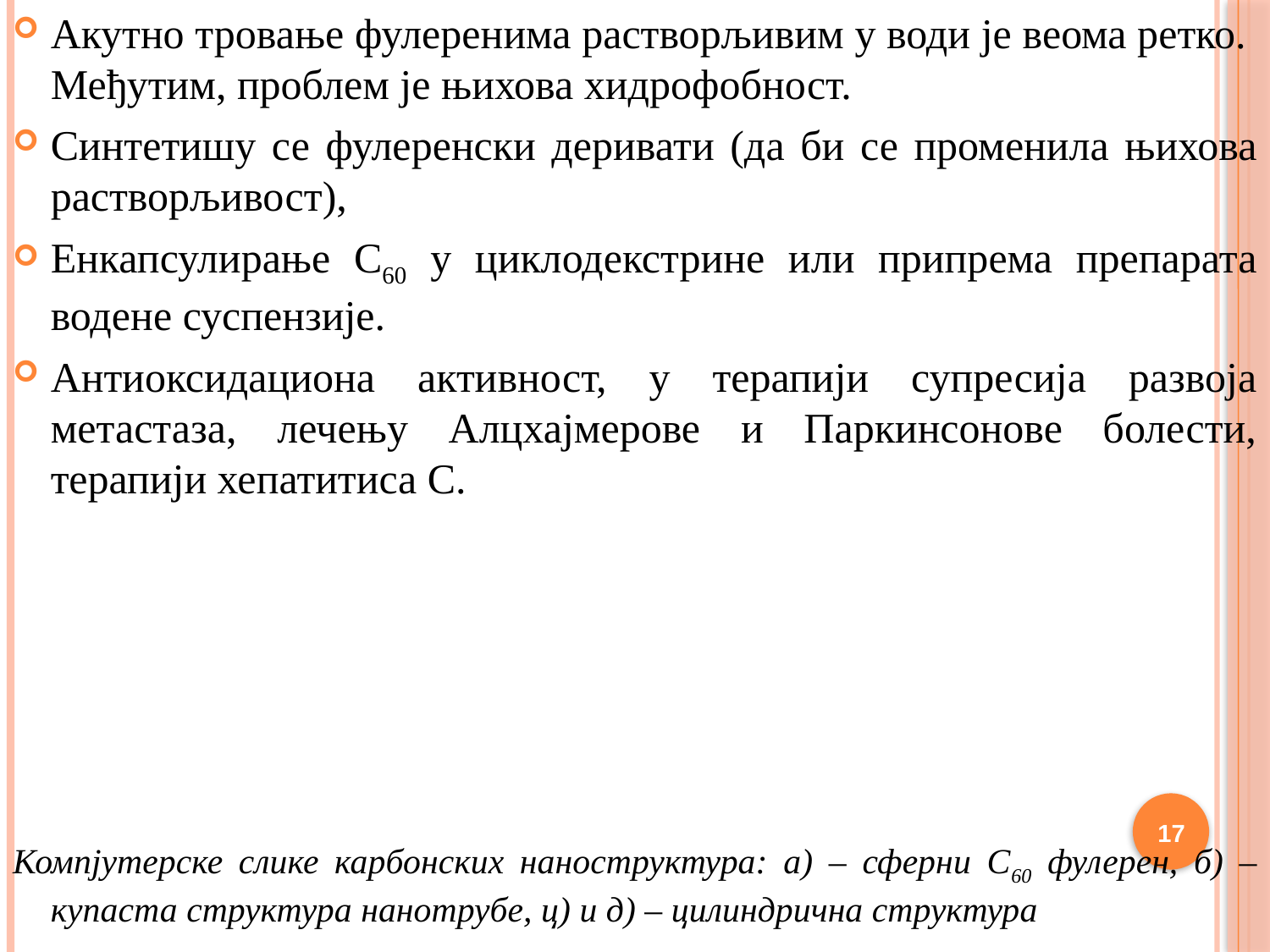

Акутно тровање фулеренима растворљивим у води је веома ретко.  Међутим, проблем је њихова хидрофобност.
Синтетишу се фулеренски деривати (да би се променила њихова растворљивост),
Енкапсулирање C60 у циклодекстрине или припрема препарата водене суспензије.
Антиоксидациона активност, у терапији супресија развоја метастаза, лечењу Алцхајмерове и Паркинсонове болести, терапији хепатитиса C.

Компјутерске слике карбонских наноструктура: а) – сферни С60 фулерен, б) – купаста структура нанотрубе, ц) и д) – цилиндрична структура

17